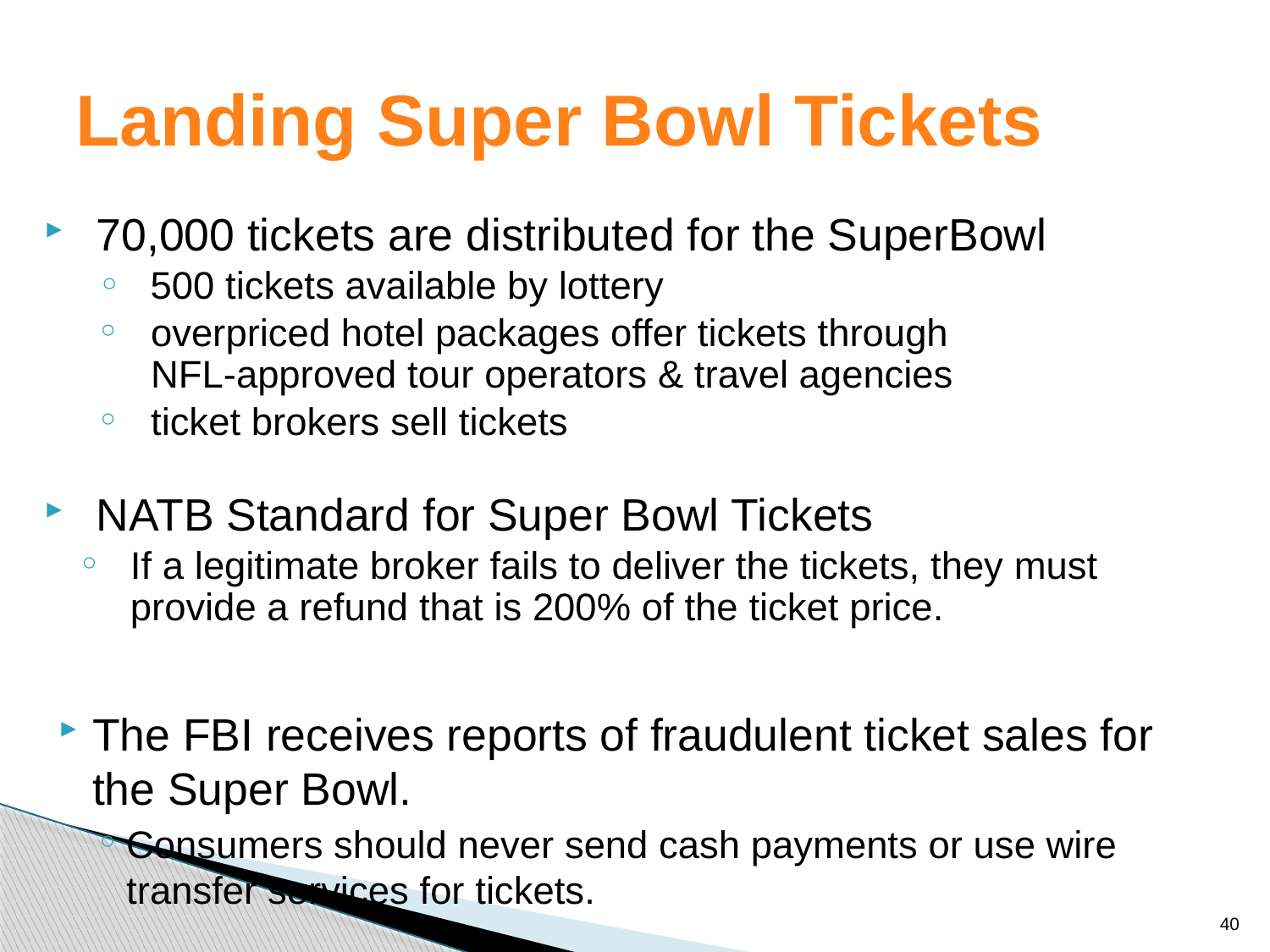

# Landing Super Bowl Tickets
70,000 tickets are distributed for the SuperBowl
500 tickets available by lottery
overpriced hotel packages offer tickets through
NFL-approved tour operators & travel agencies
ticket brokers sell tickets
NATB Standard for Super Bowl Tickets
If a legitimate broker fails to deliver the tickets, they must provide a refund that is 200% of the ticket price.

The FBI receives reports of fraudulent ticket sales for the Super Bowl.
Consumers should never send cash payments or use wire transfer services for tickets.

40